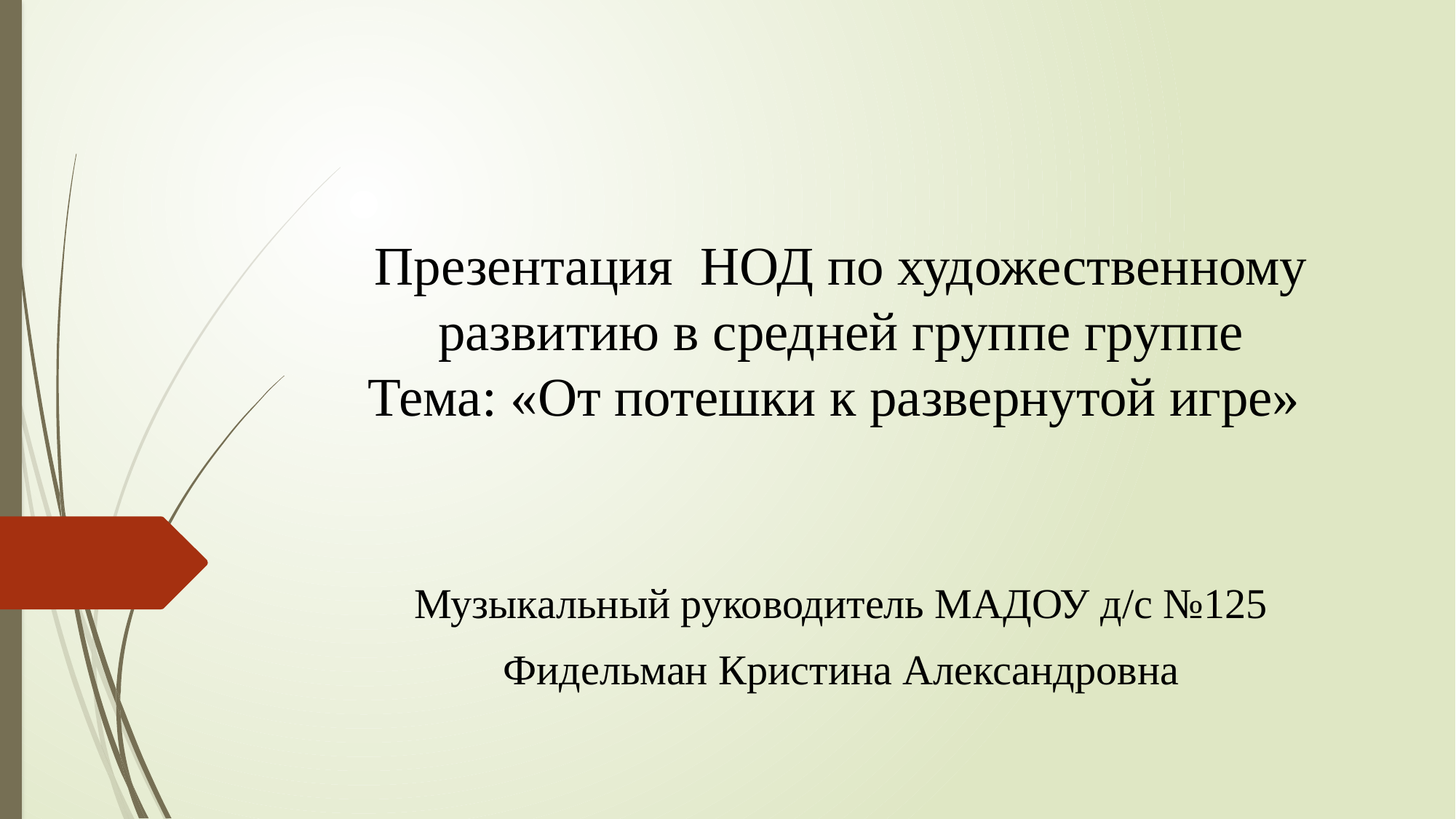

# Презентация  НОД по художественному развитию в средней группе группе Тема: «От потешки к развернутой игре»
Музыкальный руководитель МАДОУ д/с №125
Фидельман Кристина Александровна